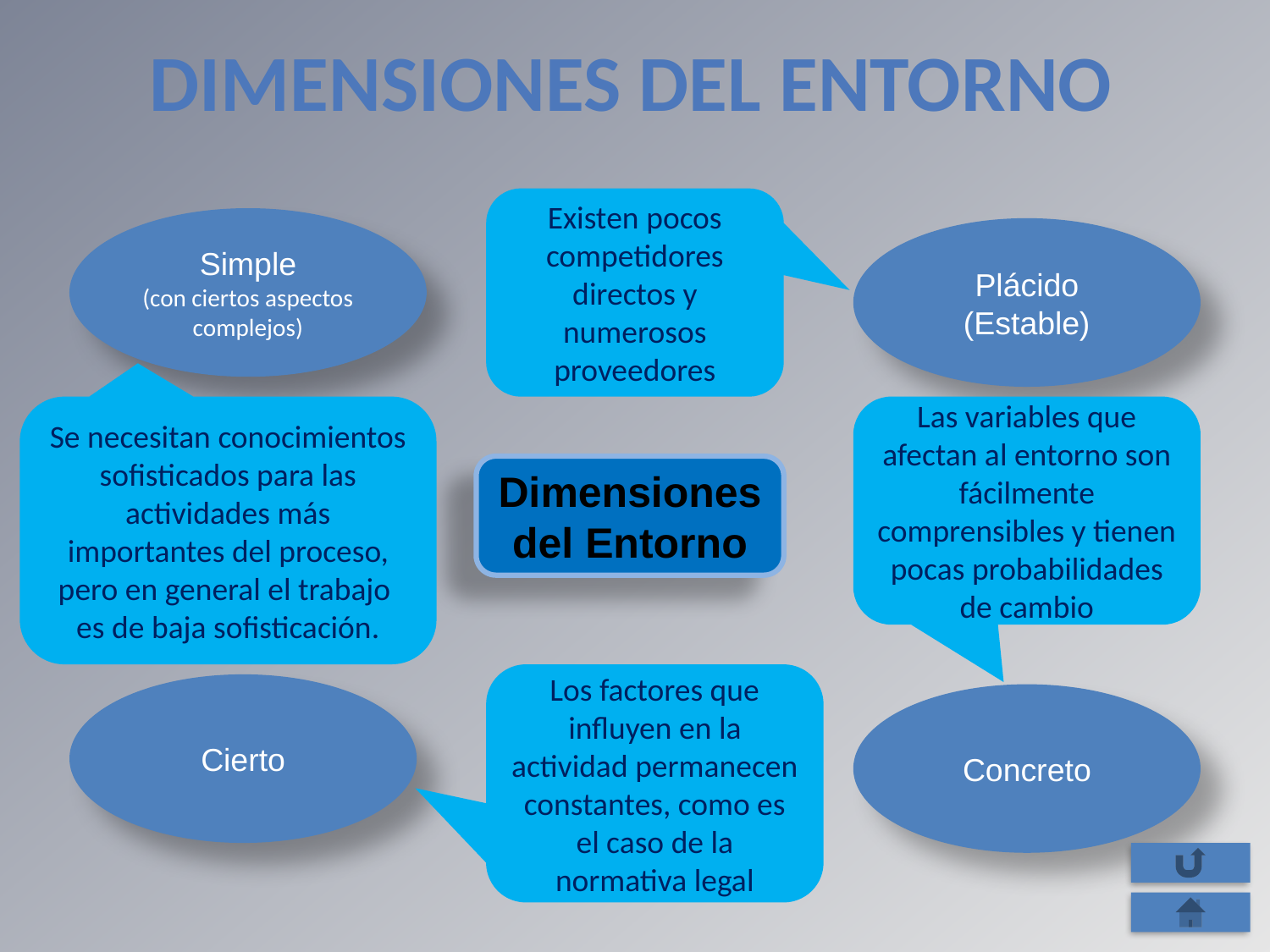

# Dimensiones del Entorno
Existen pocos competidores directos y numerosos proveedores
Simple
(con ciertos aspectos complejos)
Plácido (Estable)
Se necesitan conocimientos sofisticados para las actividades más importantes del proceso, pero en general el trabajo  es de baja sofisticación.
Las variables que afectan al entorno son fácilmente comprensibles y tienen pocas probabilidades de cambio
Dimensiones del Entorno
Los factores que influyen en la actividad permanecen constantes, como es el caso de la normativa legal
Cierto
Concreto